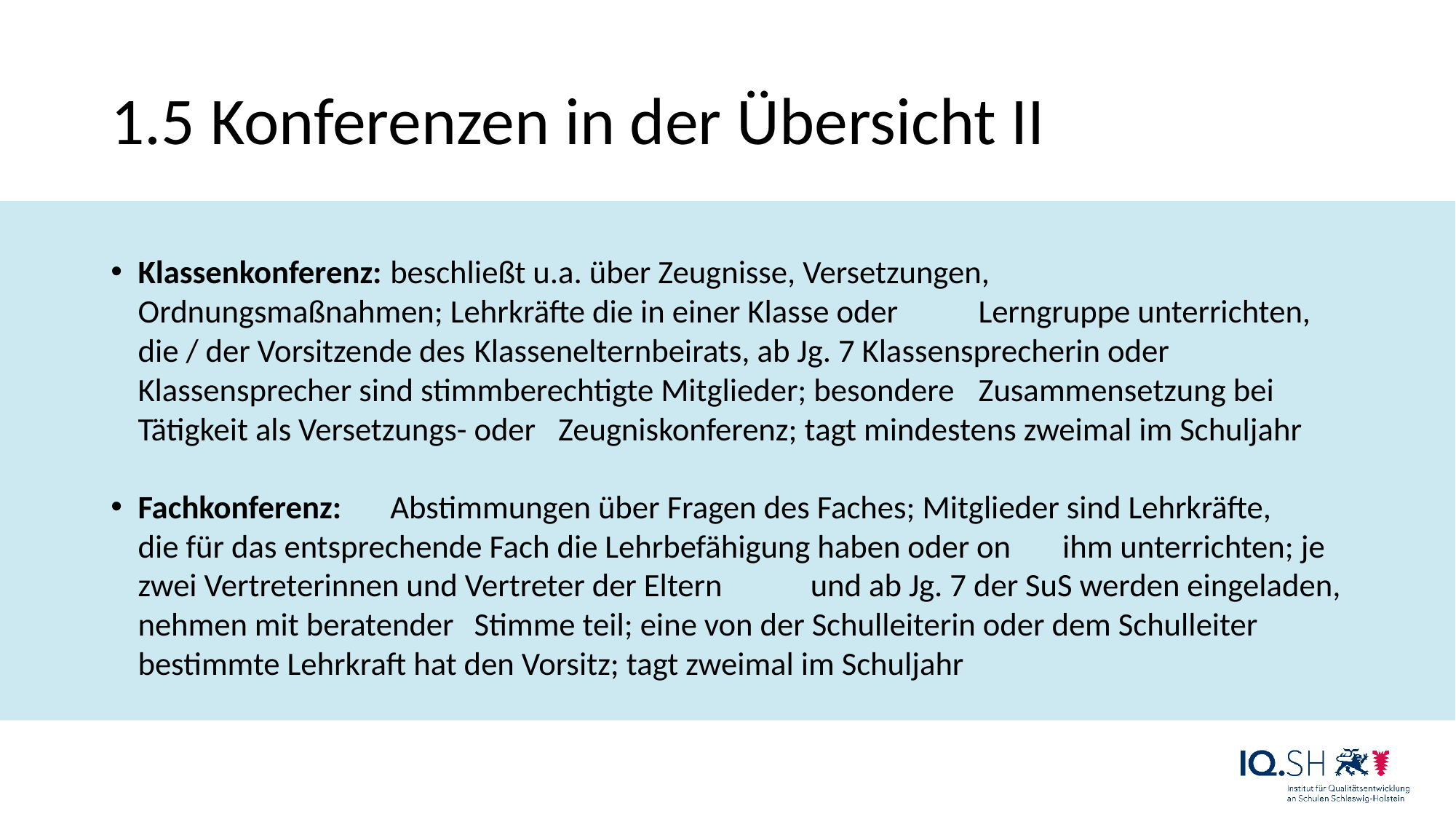

# 1.5 Konferenzen in der Übersicht II
Klassenkonferenz: 	beschließt u.a. über Zeugnisse, Versetzungen, 						Ordnungsmaßnahmen; Lehrkräfte die in einer Klasse oder 				Lerngruppe unterrichten, die / der Vorsitzende des 					Klassenelternbeirats, ab Jg. 7 Klassensprecherin oder 					Klassensprecher sind stimmberechtigte Mitglieder; besondere 				Zusammensetzung bei Tätigkeit als Versetzungs- oder 					Zeugniskonferenz; tagt mindestens zweimal im Schuljahr

Fachkonferenz: 	Abstimmungen über Fragen des Faches; Mitglieder sind Lehrkräfte, 			die für das entsprechende Fach die Lehrbefähigung haben oder on 			ihm unterrichten; je zwei Vertreterinnen und Vertreter der Eltern 			und ab Jg. 7 der SuS werden eingeladen, nehmen mit beratender 			Stimme teil; eine von der Schulleiterin oder dem Schulleiter 				bestimmte Lehrkraft hat den Vorsitz; tagt zweimal im Schuljahr